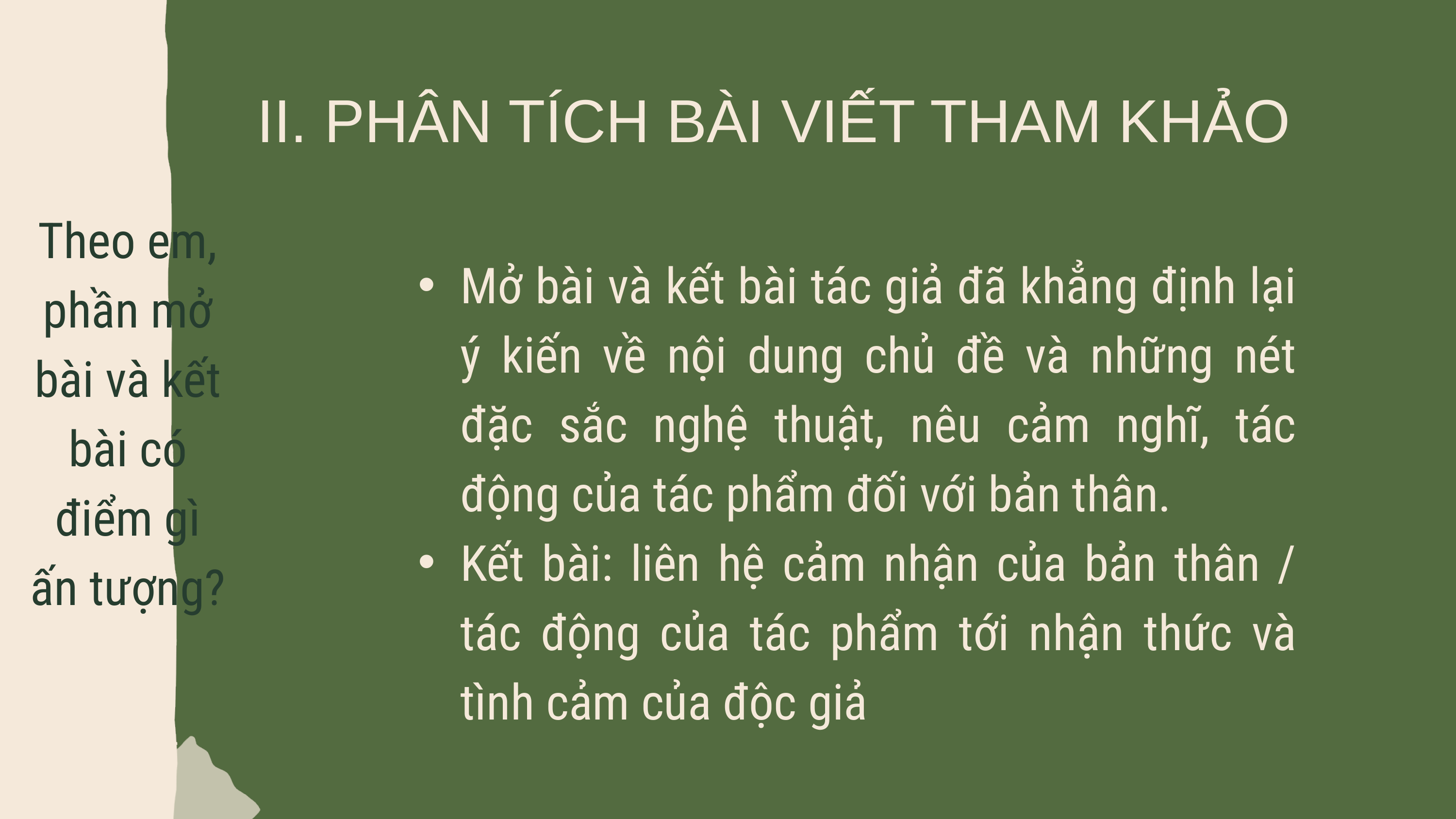

II. PHÂN TÍCH BÀI VIẾT THAM KHẢO
Theo em, phần mở bài và kết bài có điểm gì ấn tượng?
Mở bài và kết bài tác giả đã khẳng định lại ý kiến về nội dung chủ đề và những nét đặc sắc nghệ thuật, nêu cảm nghĩ, tác động của tác phẩm đối với bản thân.
Kết bài: liên hệ cảm nhận của bản thân / tác động của tác phẩm tới nhận thức và tình cảm của độc giả